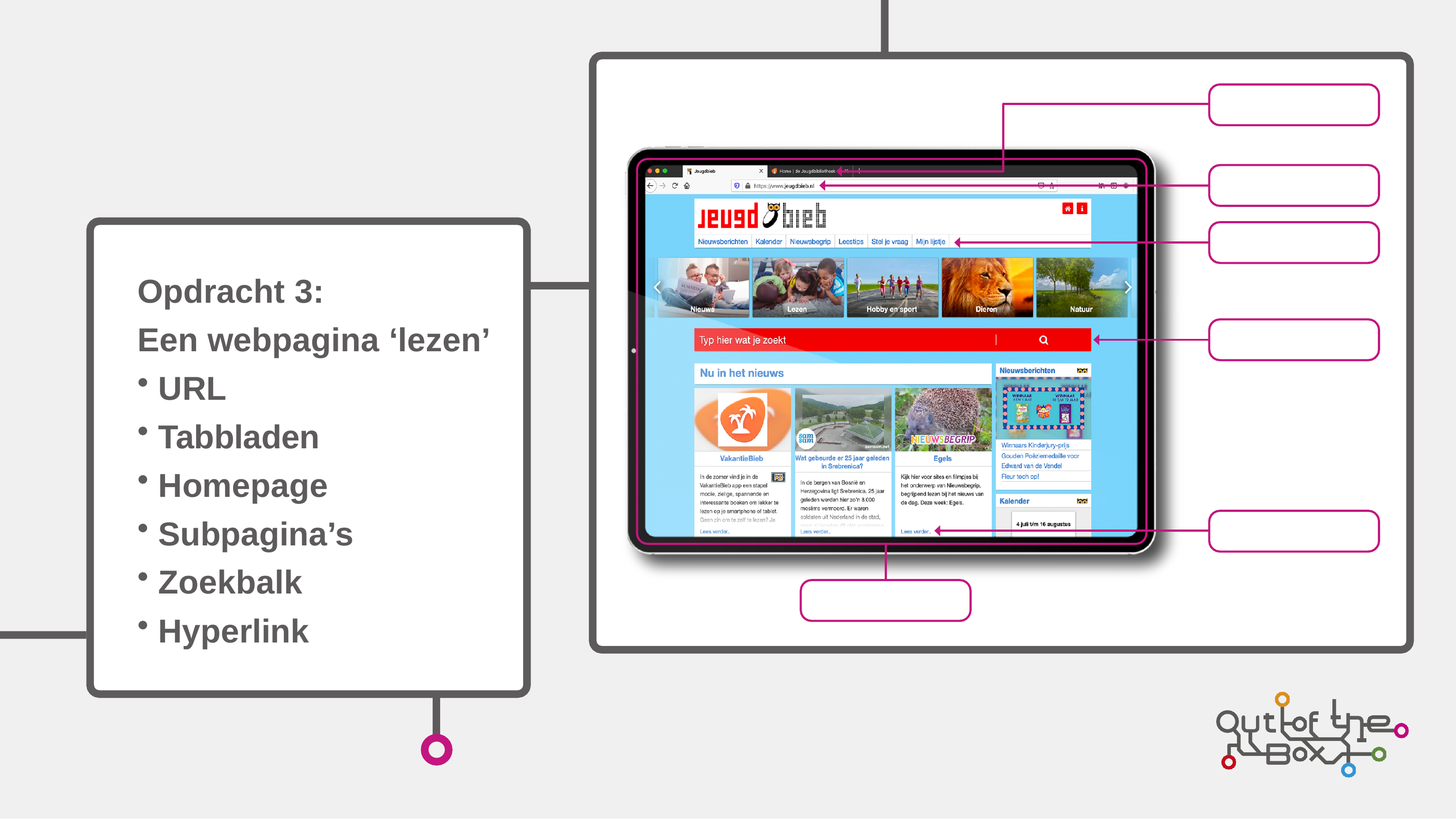

Opdracht 3:
Een webpagina ‘lezen’
URL
Tabbladen
Homepage
Subpagina’s
Zoekbalk
Hyperlink